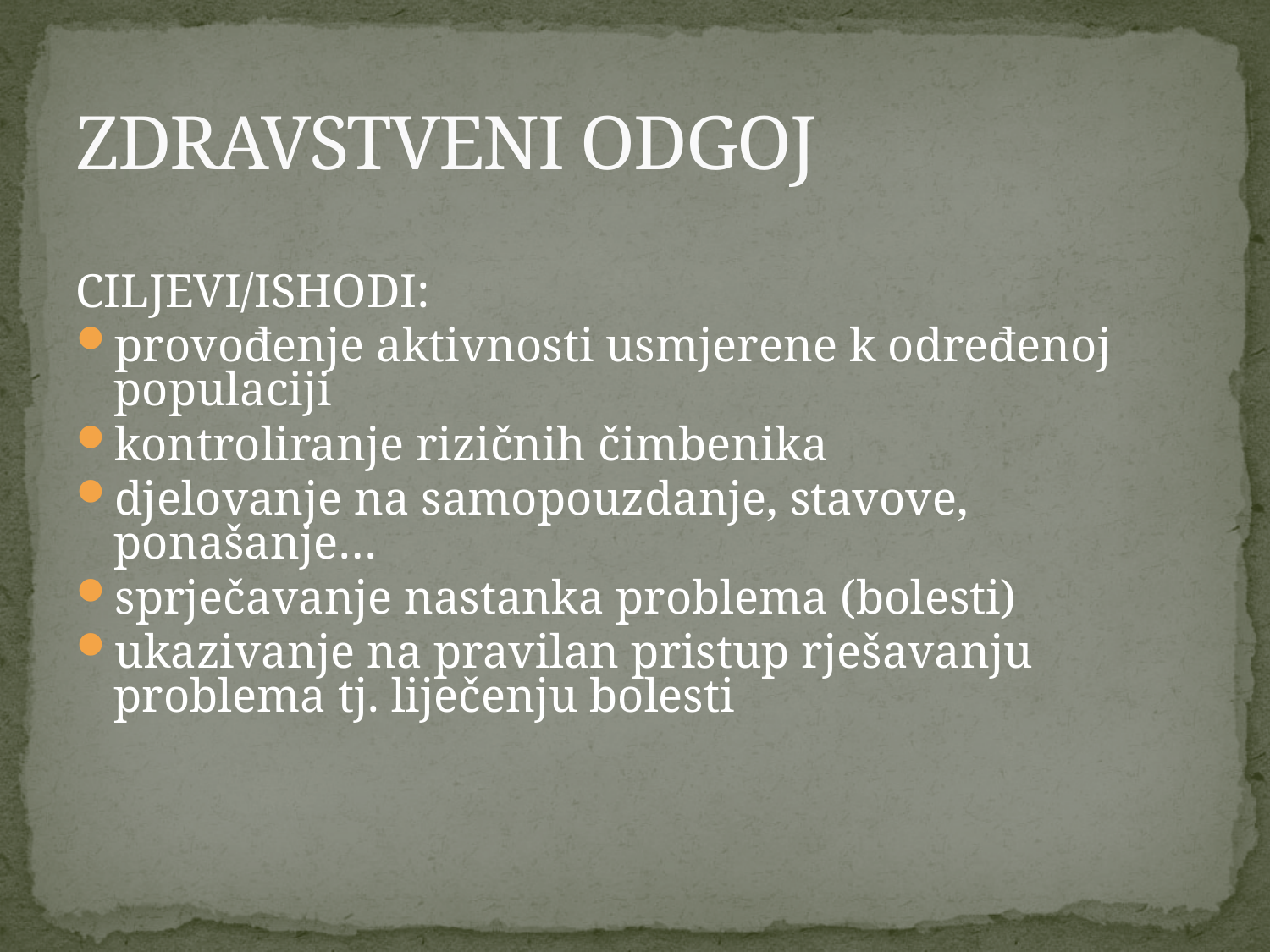

# ZDRAVSTVENI ODGOJ
CILJEVI/ISHODI:
provođenje aktivnosti usmjerene k određenoj populaciji
kontroliranje rizičnih čimbenika
djelovanje na samopouzdanje, stavove, ponašanje…
sprječavanje nastanka problema (bolesti)
ukazivanje na pravilan pristup rješavanju problema tj. liječenju bolesti